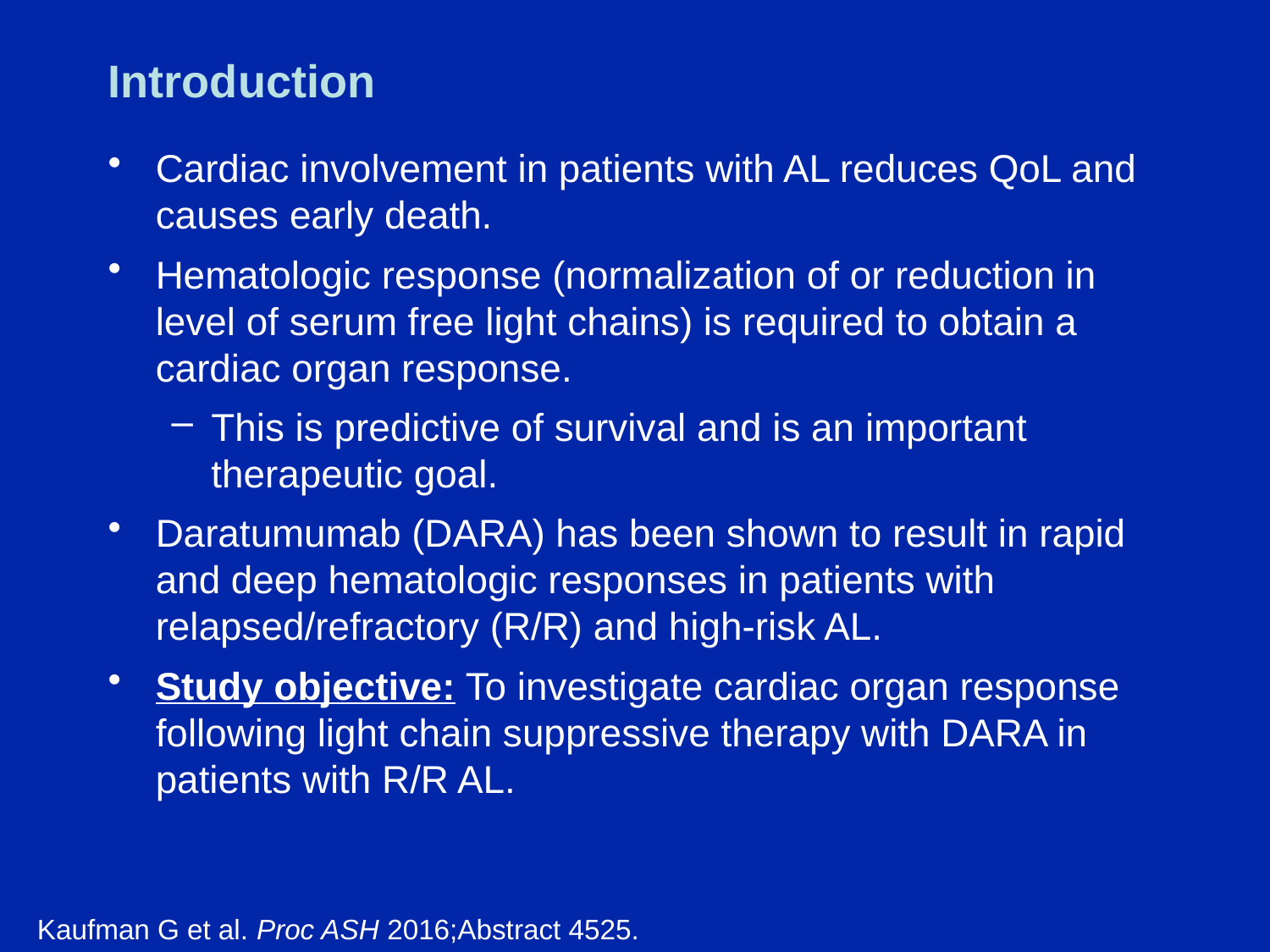

# Introduction
Cardiac involvement in patients with AL reduces QoL and causes early death.
Hematologic response (normalization of or reduction in level of serum free light chains) is required to obtain a cardiac organ response.
This is predictive of survival and is an important therapeutic goal.
Daratumumab (DARA) has been shown to result in rapid and deep hematologic responses in patients with relapsed/refractory (R/R) and high-risk AL.
Study objective: To investigate cardiac organ response following light chain suppressive therapy with DARA in patients with R/R AL.
Kaufman G et al. Proc ASH 2016;Abstract 4525.